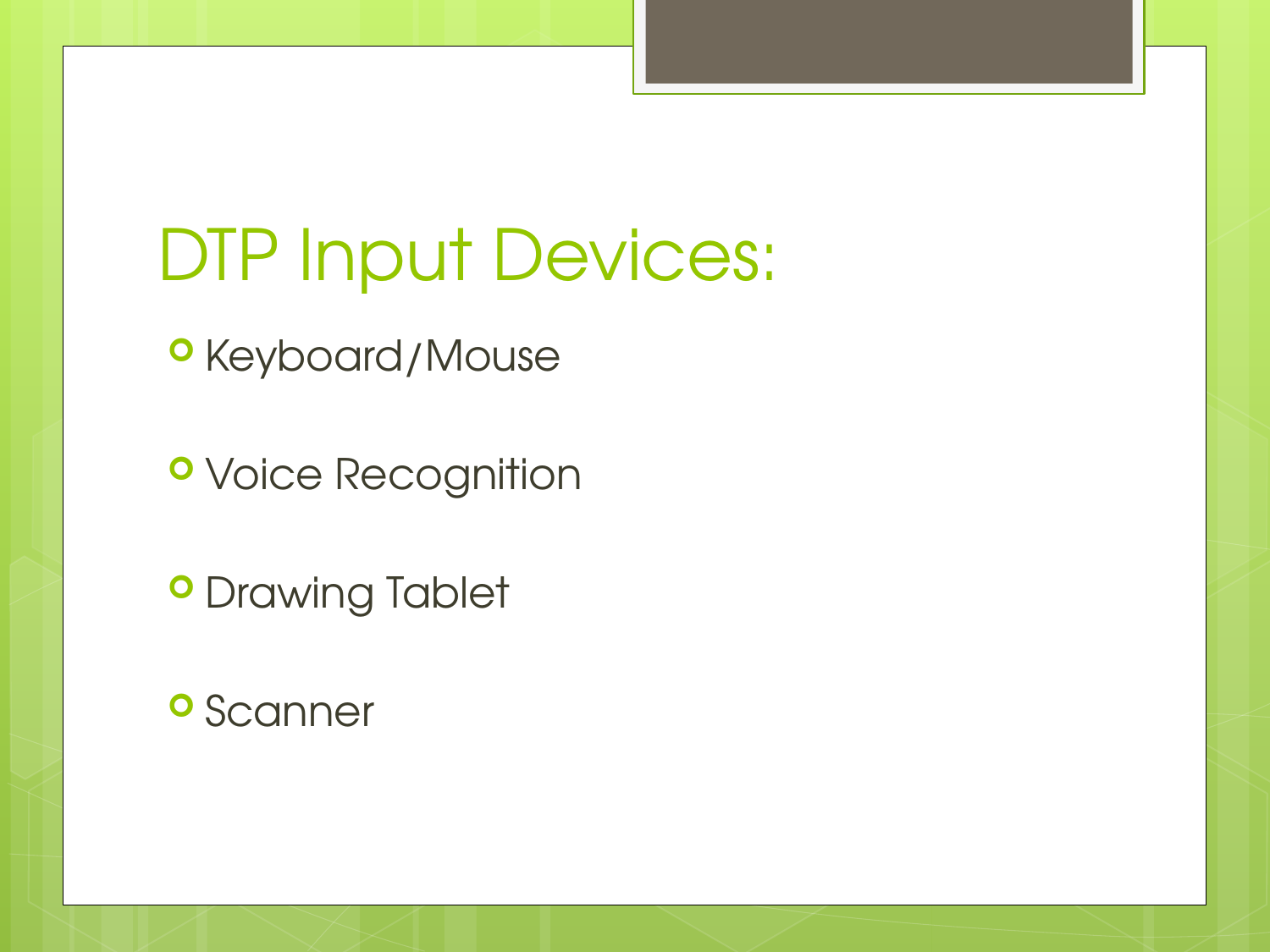

# DTP Input Devices:
Keyboard/Mouse

Voice Recognition

Drawing Tablet

Scanner